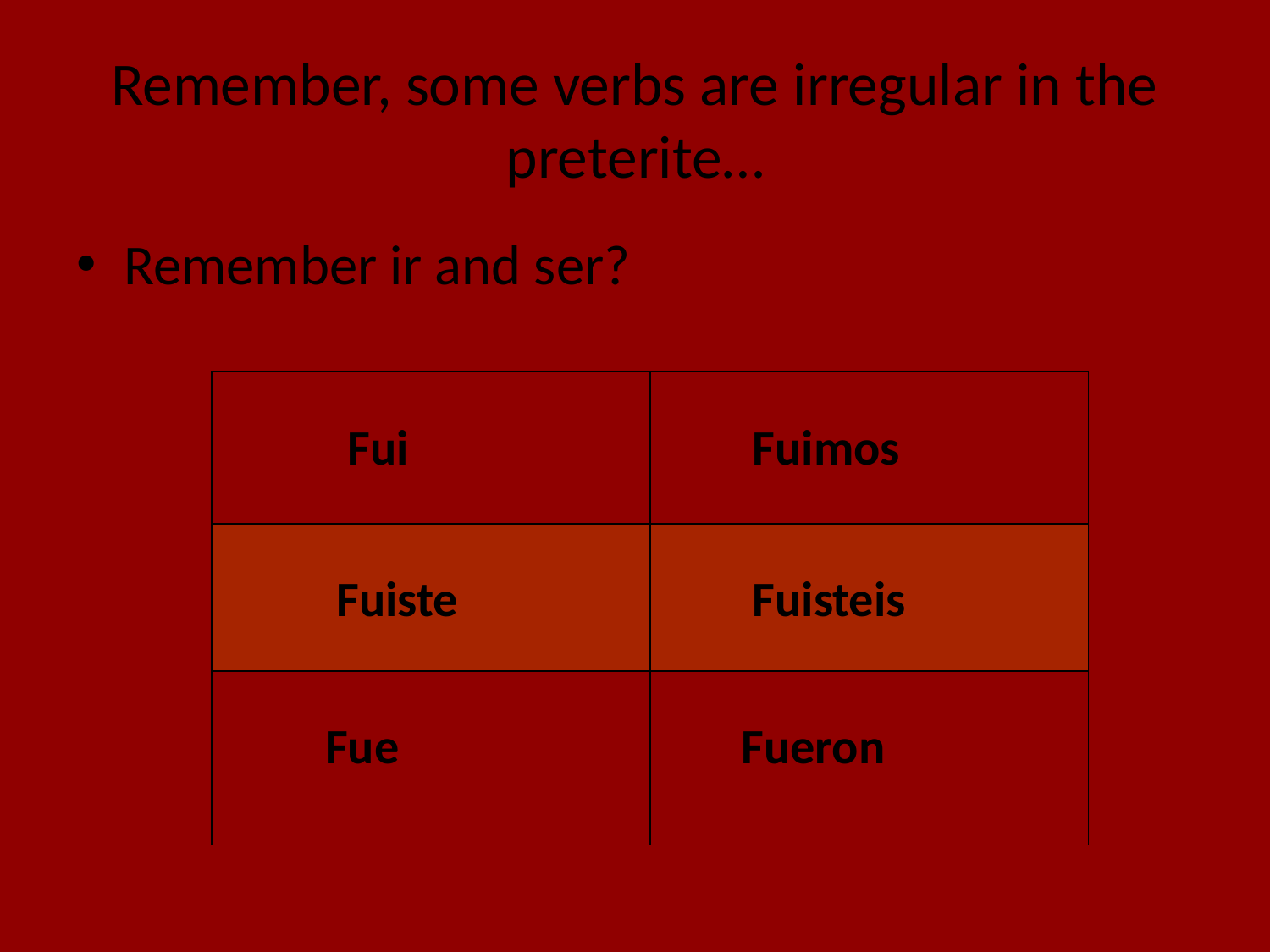

# Remember, some verbs are irregular in the preterite…
Remember ir and ser?

| Fui | Fuimos |
| --- | --- |
| Fuiste | Fuisteis |
| Fue | Fueron |